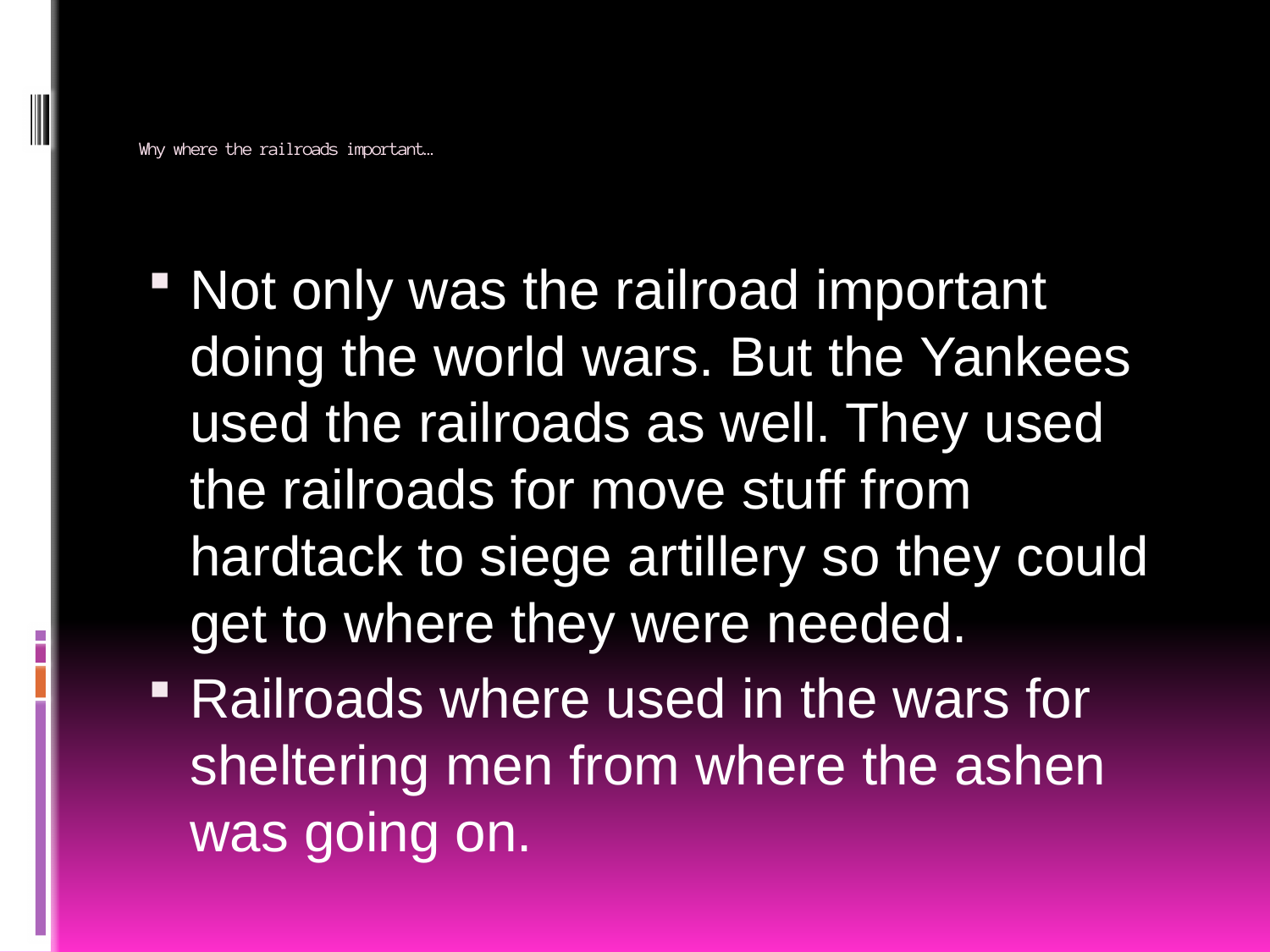

# Why where the railroads important…
Not only was the railroad important doing the world wars. But the Yankees used the railroads as well. They used the railroads for move stuff from hardtack to siege artillery so they could get to where they were needed.
Railroads where used in the wars for sheltering men from where the ashen was going on.